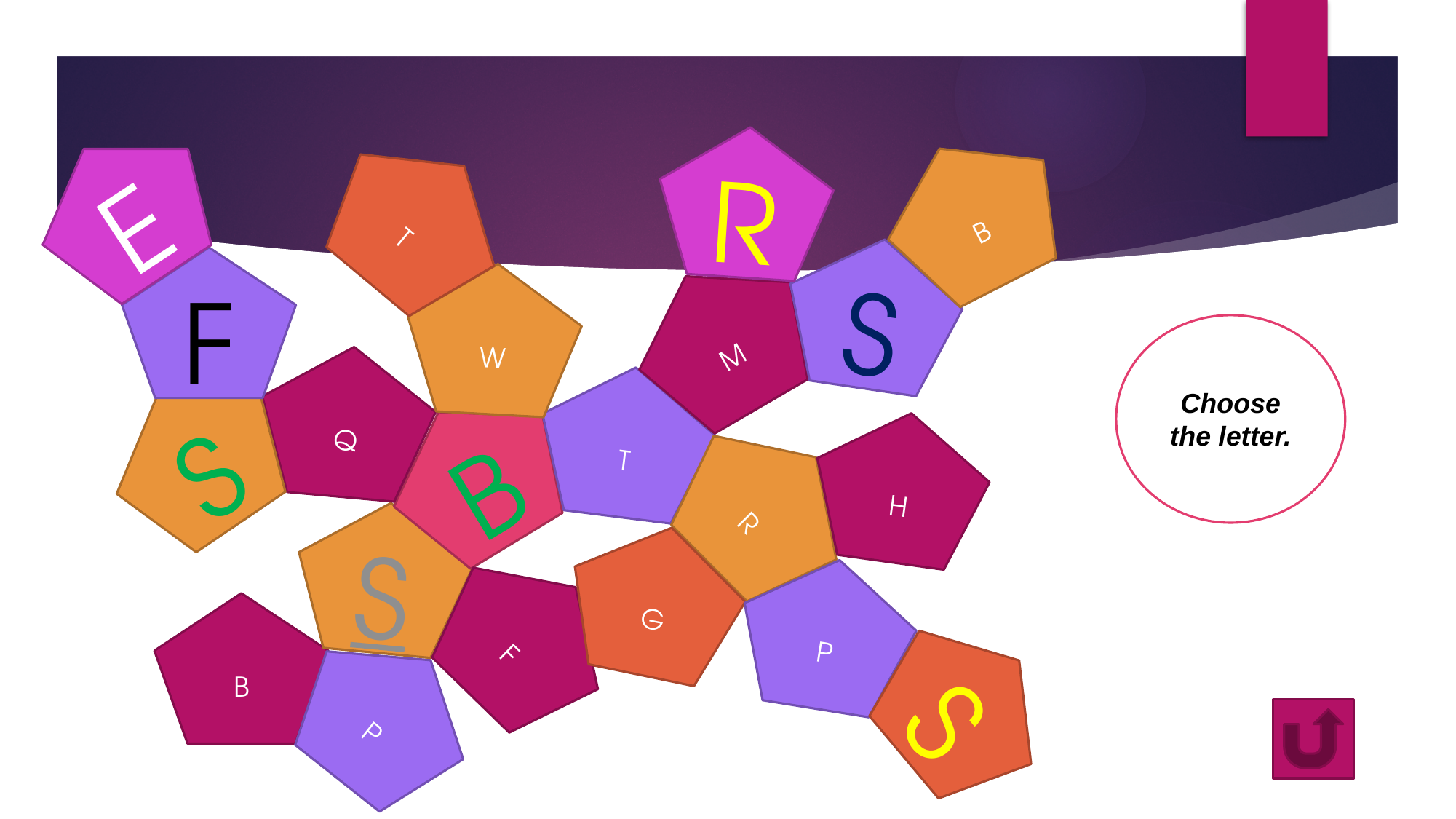

R
E
B
T
S
F
W
M
Choose the letter.
Q
T
S
B
H
R
S
G
P
F
B
S
P